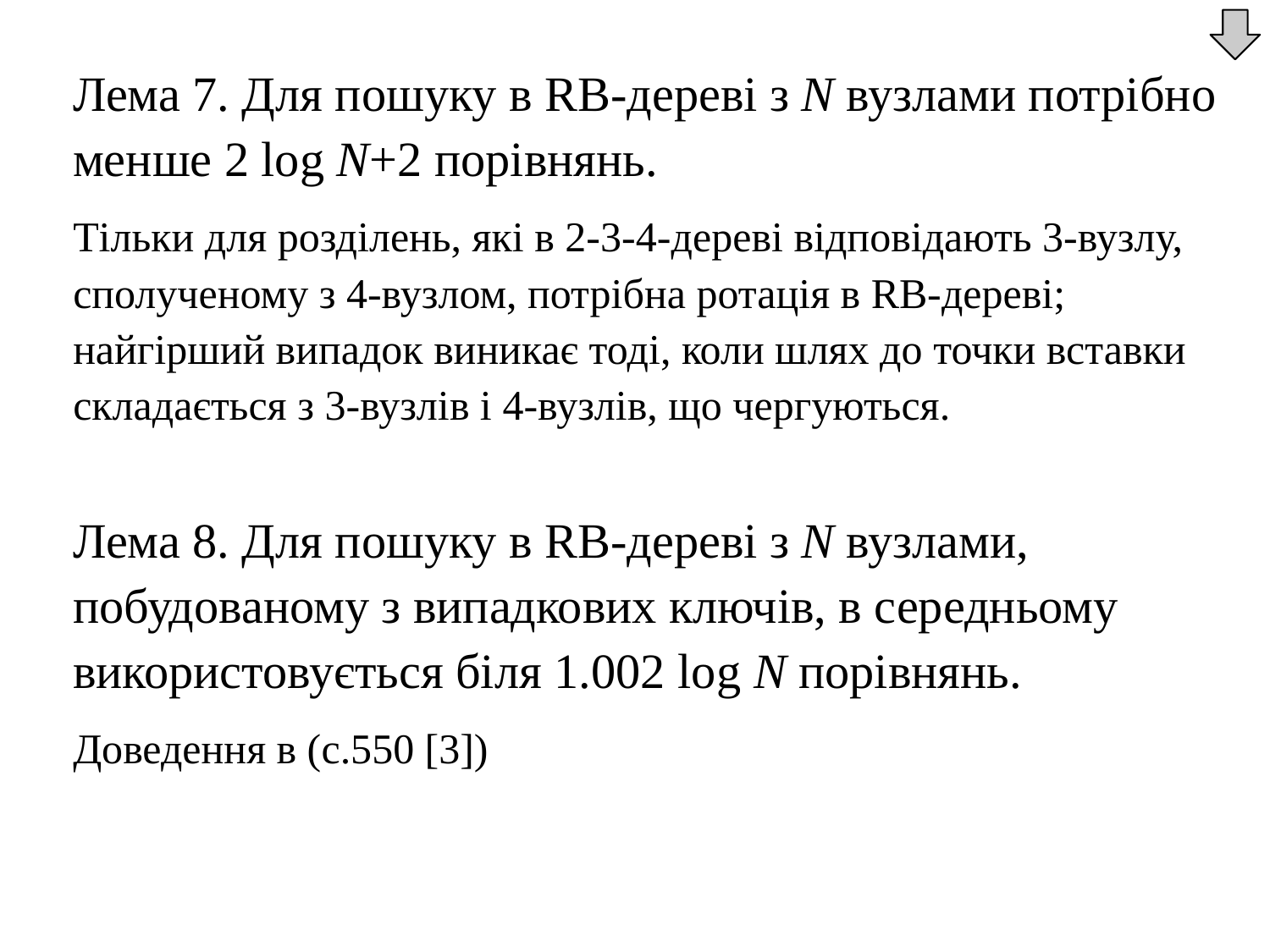

Лема 7. Для пошуку в RB-дереві з N вузлами потрібно менше 2 log N+2 порівнянь.
	Тільки для розділень, які в 2-3-4-дереві відповідають 3-вузлу, сполученому з 4-вузлом, потрібна ротація в RB-дереві; найгірший випадок виникає тоді, коли шлях до точки вставки складається з 3-вузлів і 4-вузлів, що чергуються.

	Лема 8. Для пошуку в RB-дереві з N вузлами, побудованому з випадкових ключів, в середньому використовується біля 1.002 log N порівнянь.
	Доведення в (с.550 [3])